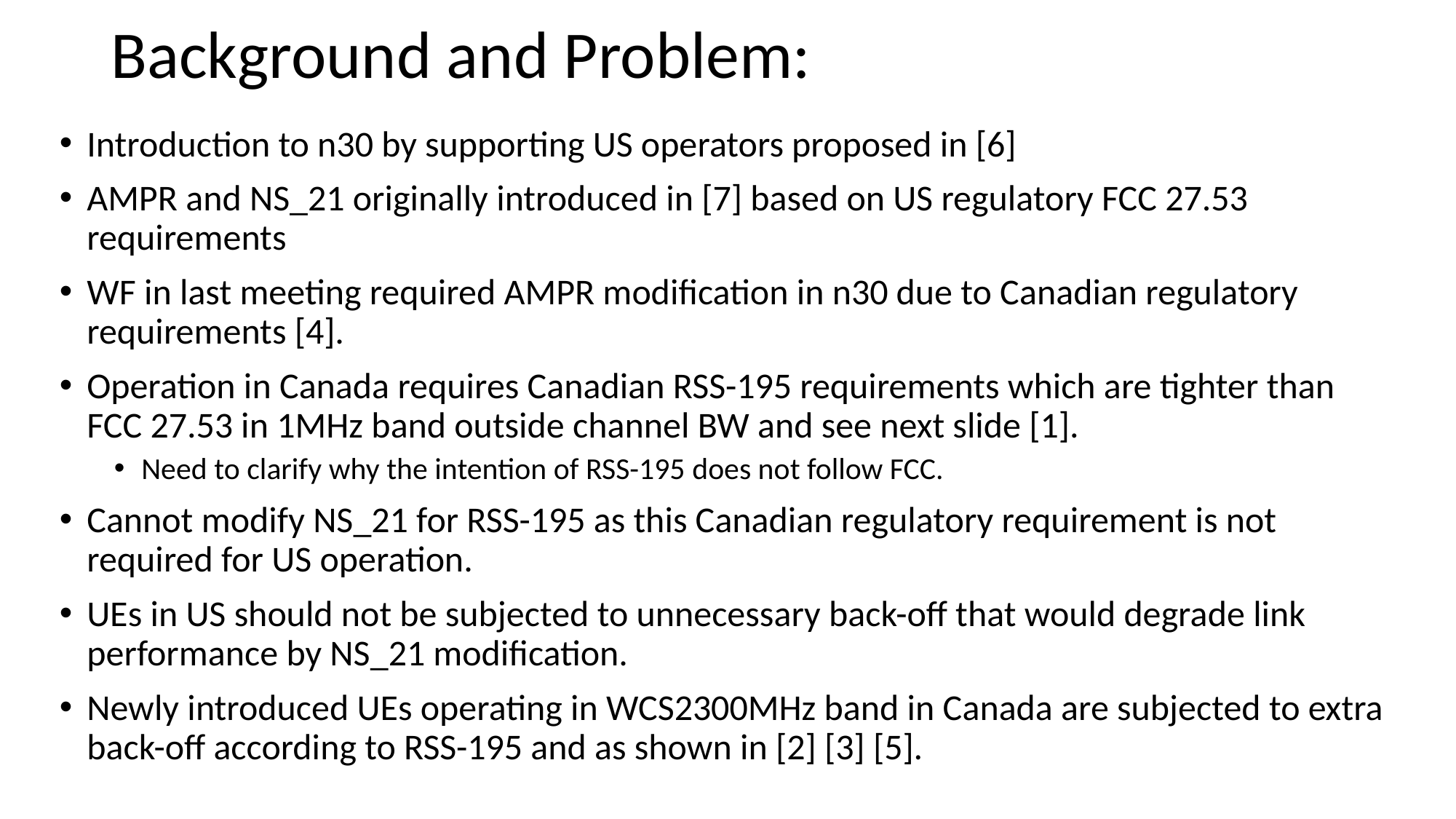

# Background and Problem:
Introduction to n30 by supporting US operators proposed in [6]
AMPR and NS_21 originally introduced in [7] based on US regulatory FCC 27.53 requirements
WF in last meeting required AMPR modification in n30 due to Canadian regulatory requirements [4].
Operation in Canada requires Canadian RSS-195 requirements which are tighter than FCC 27.53 in 1MHz band outside channel BW and see next slide [1].
Need to clarify why the intention of RSS-195 does not follow FCC.
Cannot modify NS_21 for RSS-195 as this Canadian regulatory requirement is not required for US operation.
UEs in US should not be subjected to unnecessary back-off that would degrade link performance by NS_21 modification.
Newly introduced UEs operating in WCS2300MHz band in Canada are subjected to extra back-off according to RSS-195 and as shown in [2] [3] [5].